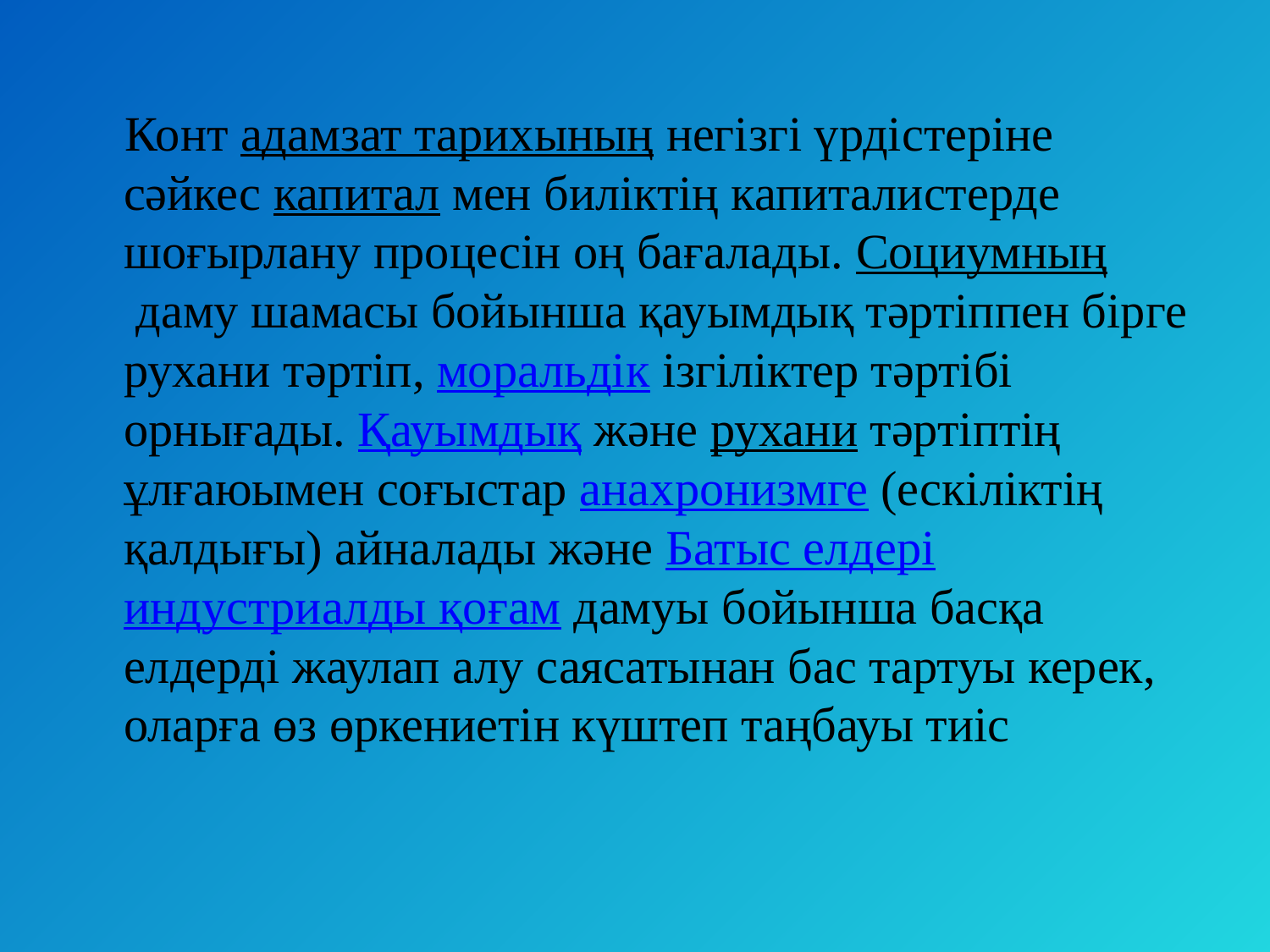

Конт адамзат тарихының негізгі үрдістеріне сәйкес капитал мен биліктің капиталистерде шоғырлану процесін оң бағалады. Социумның даму шамасы бойынша қауымдық тәртіппен бірге рухани тәртіп, моральдік ізгіліктер тәртібі орнығады. Қауымдық және рухани тәртіптің ұлғаюымен соғыстар анахронизмге (ескіліктің қалдығы) айналады және Батыс елдері индустриалды қоғам дамуы бойынша басқа елдерді жаулап алу саясатынан бас тартуы керек, оларға өз өркениетін күштеп таңбауы тиіс